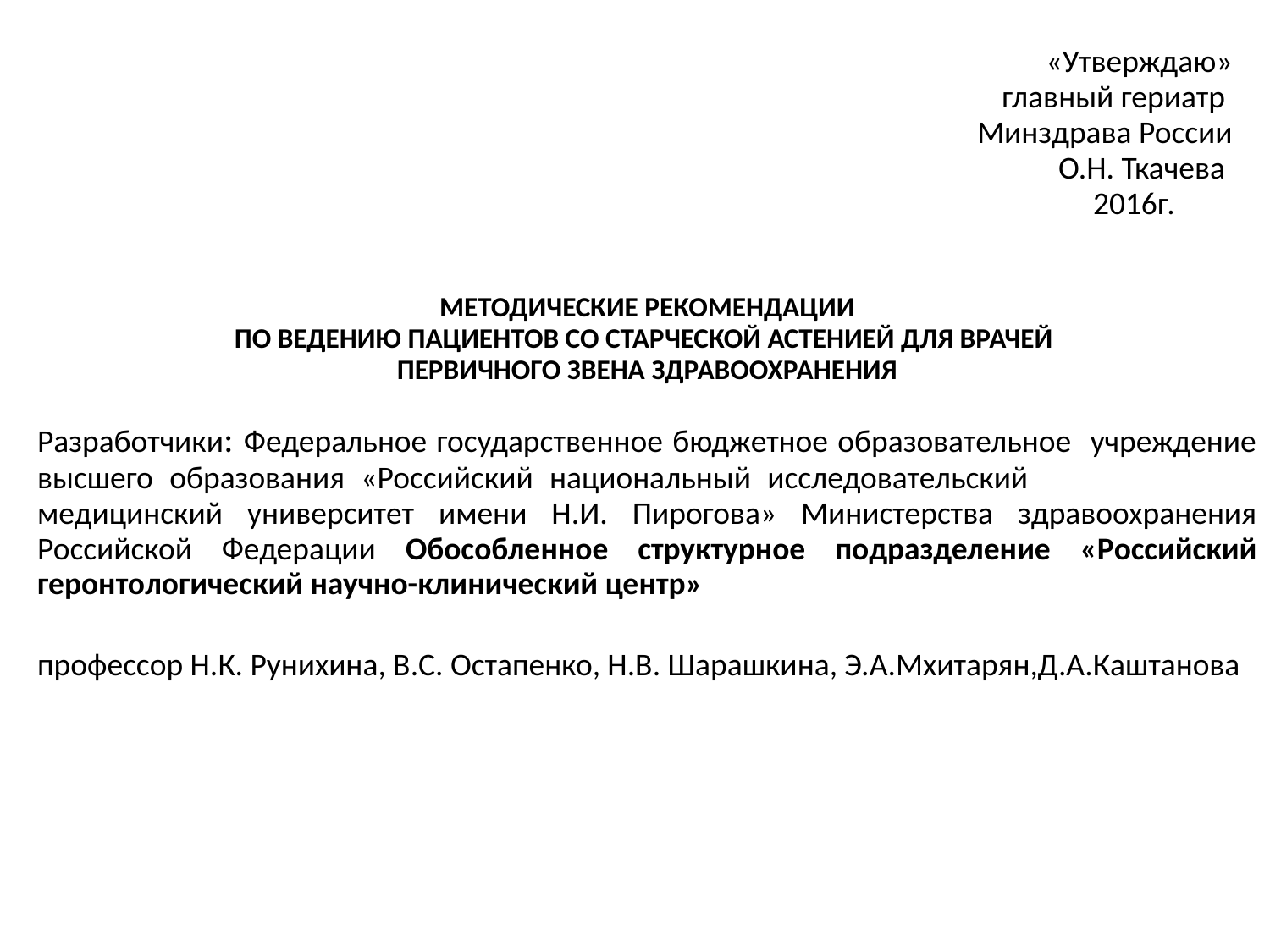

# «Утверждаю» главный гериатр Минздрава России О.Н. Ткачева 2016г.

МЕТОДИЧЕСКИЕ РЕКОМЕНДАЦИИ
ПО ВЕДЕНИЮ ПАЦИЕНТОВ СО СТАРЧЕСКОЙ АСТЕНИЕЙ ДЛЯ ВРАЧЕЙ
ПЕРВИЧНОГО ЗВЕНА ЗДРАВООХРАНЕНИЯ

Разработчики: Федеральное государственное бюджетное образовательное  учреждение высшего образования «Российский национальный исследовательский               медицинский университет имени Н.И. Пирогова» Министерства здравоохранения Российской Федерации Обособленное структурное подразделение «Российский геронтологический научно-клинический центр»

профессор Н.К. Рунихина, В.С. Остапенко, Н.В. Шарашкина, Э.А.Мхитарян,Д.А.Каштанова